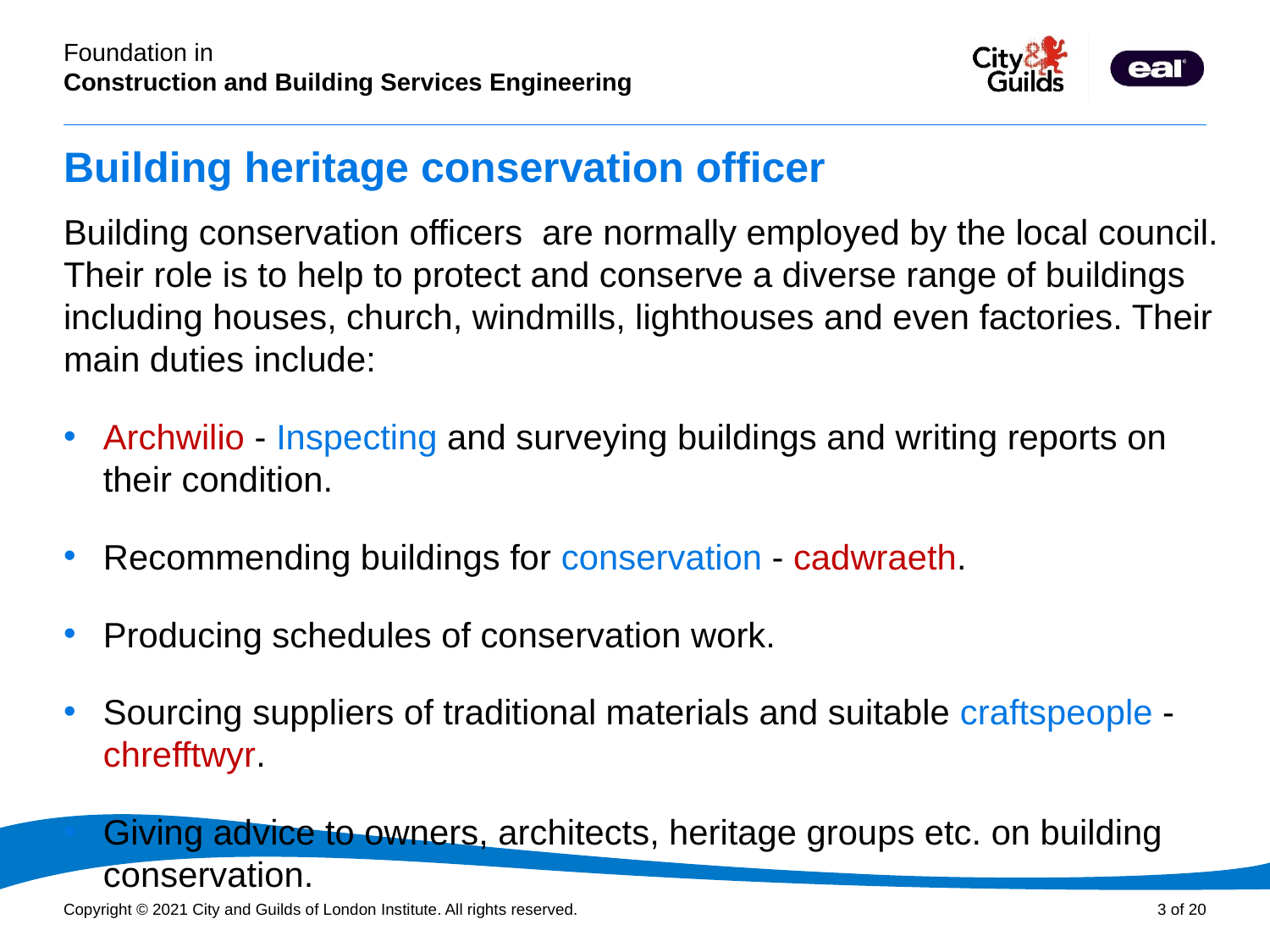

# Building heritage conservation officer
Building conservation officers  are normally employed by the local council. Their role is to help to protect and conserve a diverse range of buildings including houses, church, windmills, lighthouses and even factories. Their main duties include:
Archwilio - Inspecting and surveying buildings and writing reports on their condition.
Recommending buildings for conservation - cadwraeth.
Producing schedules of conservation work.
Sourcing suppliers of traditional materials and suitable craftspeople - chrefftwyr.
Giving advice to owners, architects, heritage groups etc. on building conservation.